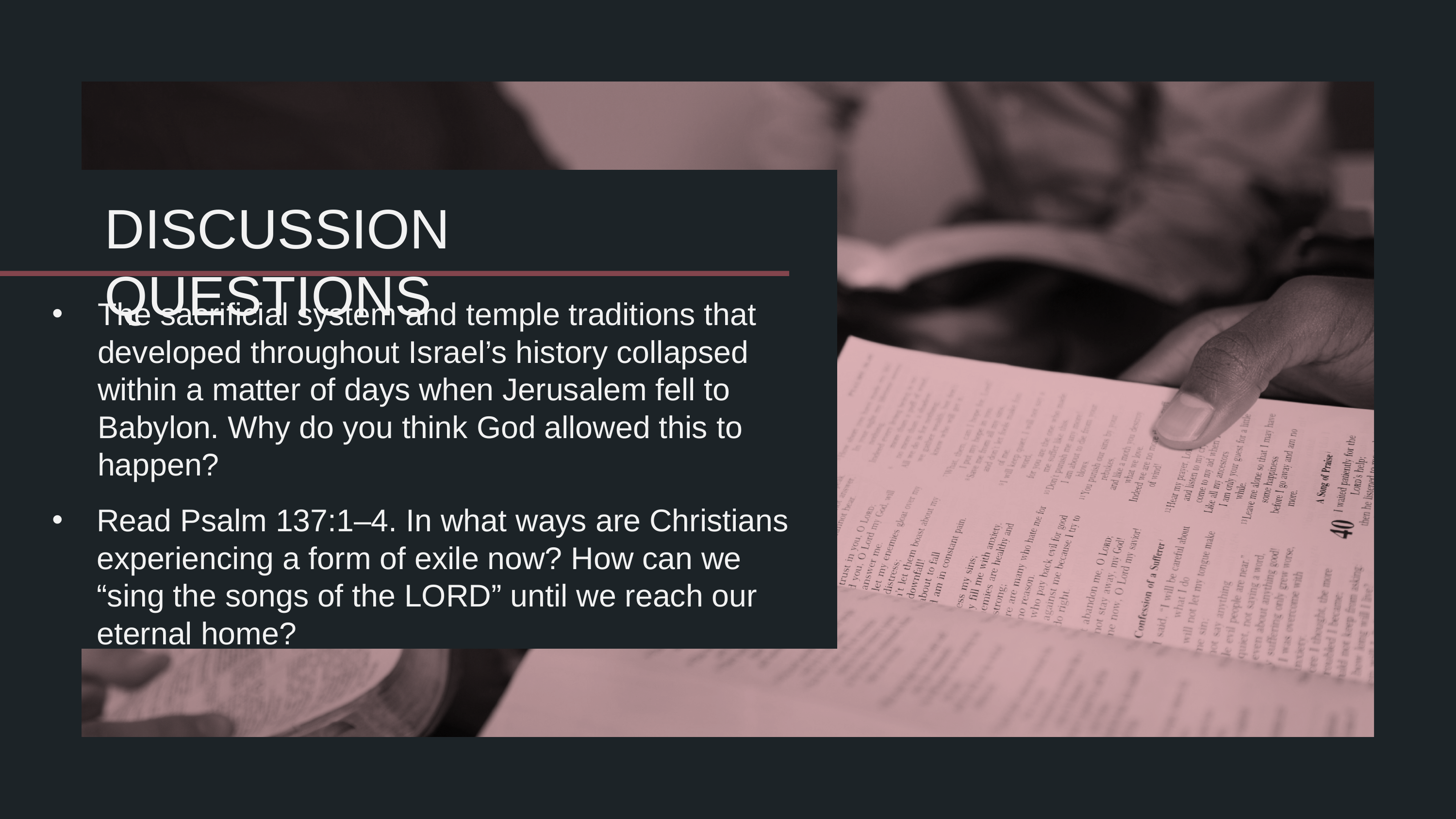

The sacrificial system and temple traditions that developed throughout Israel’s history collapsed within a matter of days when Jerusalem fell to Babylon. Why do you think God allowed this to happen?
Read Psalm 137:1–4. In what ways are Christians experiencing a form of exile now? How can we “sing the songs of the Lord” until we reach our eternal home?